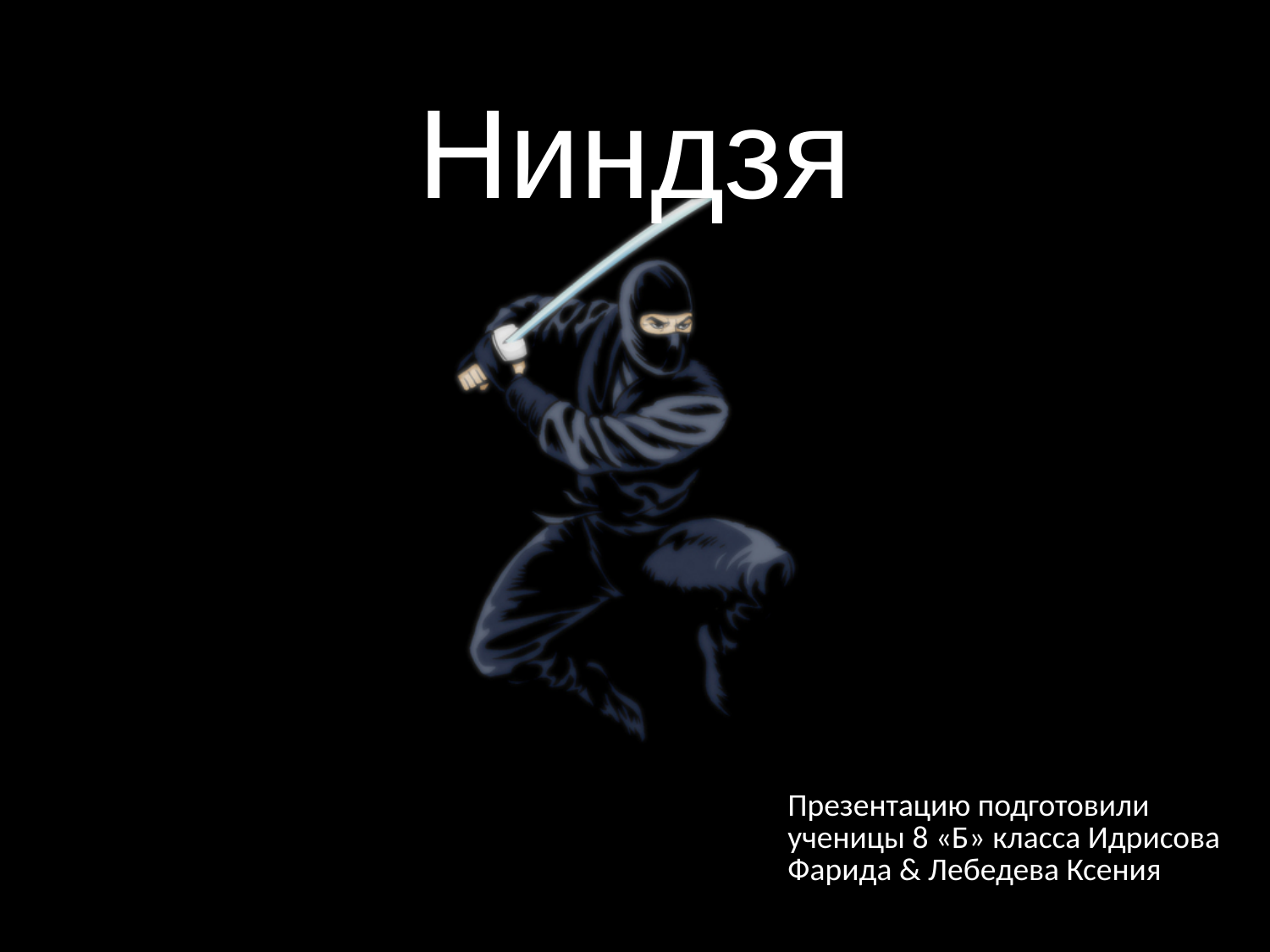

# Ниндзя
| Презентацию подготовили ученицы 8 «Б» класса Идрисова Фарида & Лебедева Ксения |
| --- |